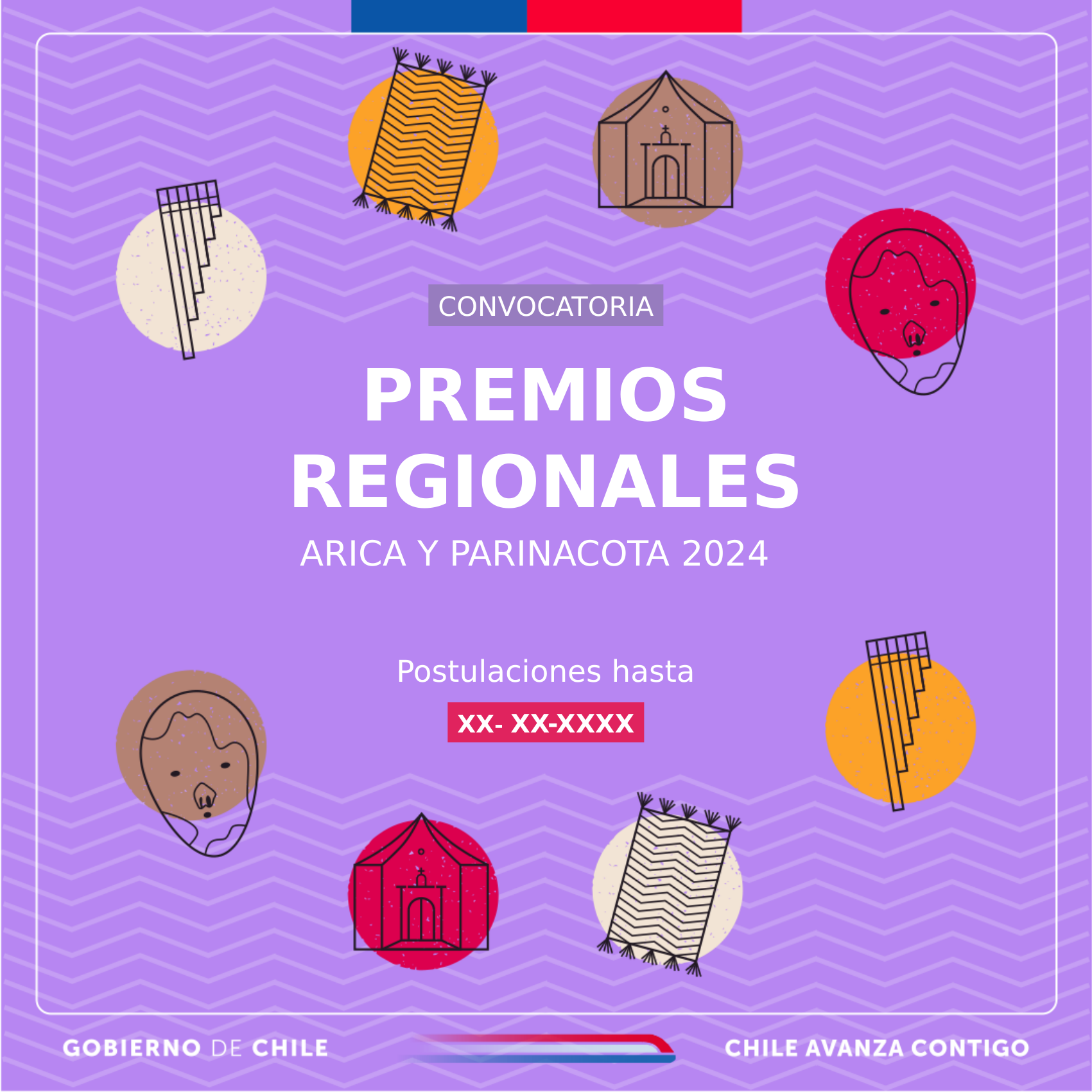

CONVOCATORIA
PREMIOS
REGIONALES
ARICA Y PARINACOTA 2024
Postulaciones hasta
XX- XX-XXXX